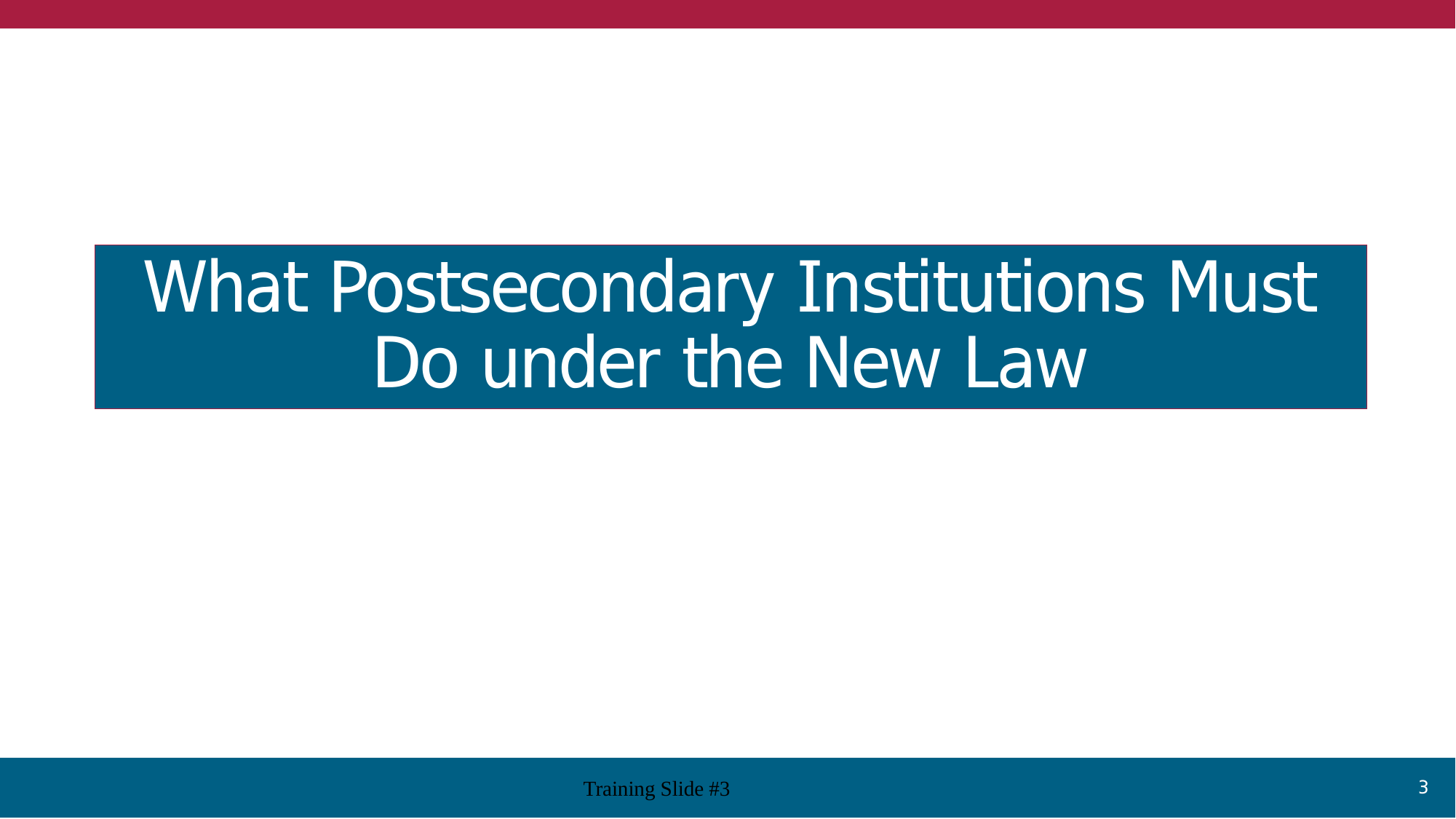

# What Postsecondary Institutions Must Do under the New Law
3
Training Slide #3